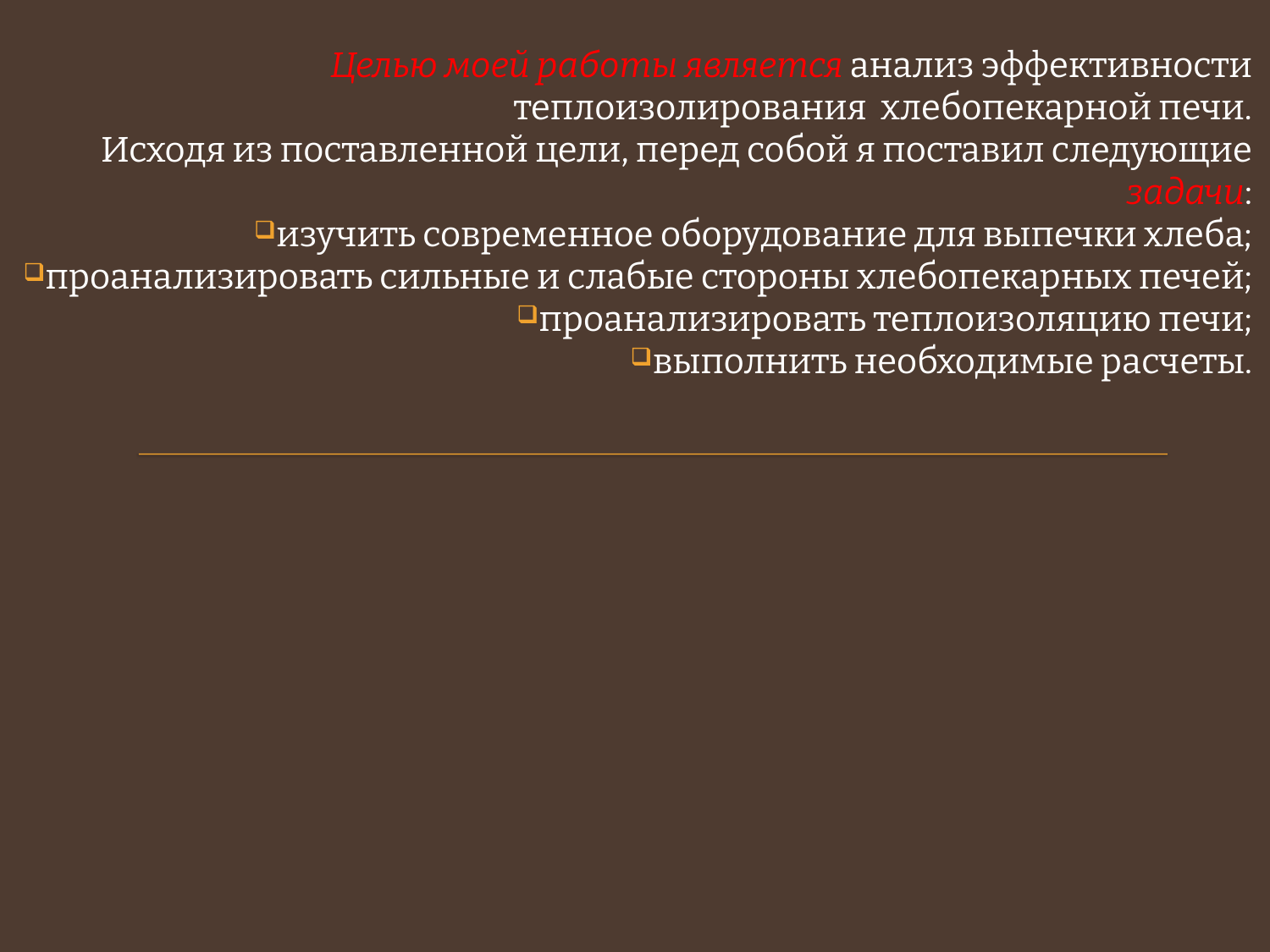

Целью моей работы является анализ эффективности теплоизолирования  хлебопекарной печи.
 Исходя из поставленной цели, перед собой я поставил следующие задачи:
изучить современное оборудование для выпечки хлеба;
проанализировать сильные и слабые стороны хлебопекарных печей;
проанализировать теплоизоляцию печи;
выполнить необходимые расчеты.